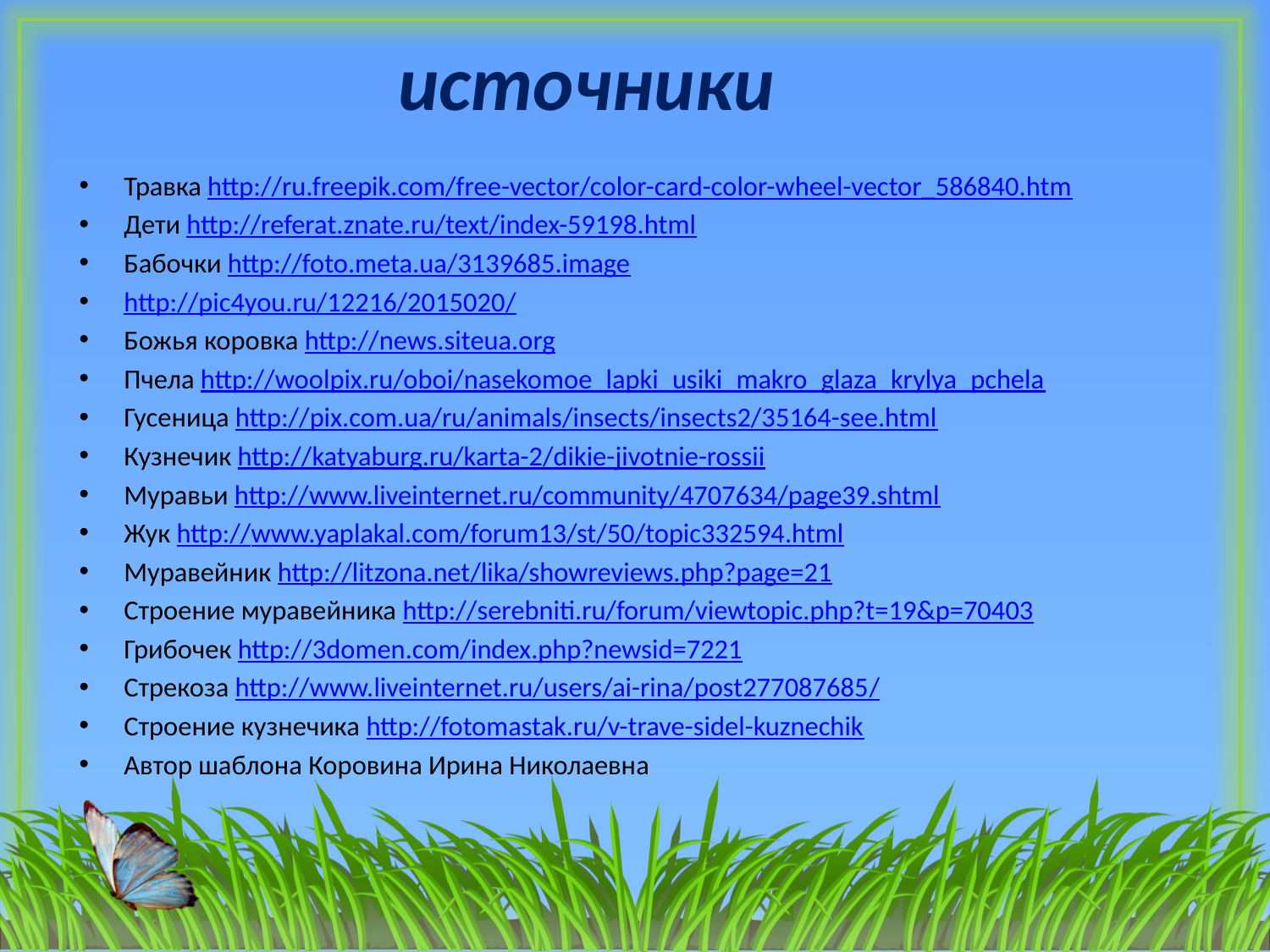

# источники
Травка http://ru.freepik.com/free-vector/color-card-color-wheel-vector_586840.htm
Дети http://referat.znate.ru/text/index-59198.html
Бабочки http://foto.meta.ua/3139685.image
http://pic4you.ru/12216/2015020/
Божья коровка http://news.siteua.org
Пчела http://woolpix.ru/oboi/nasekomoe_lapki_usiki_makro_glaza_krylya_pchela
Гусеница http://pix.com.ua/ru/animals/insects/insects2/35164-see.html
Кузнечик http://katyaburg.ru/karta-2/dikie-jivotnie-rossii
Муравьи http://www.liveinternet.ru/community/4707634/page39.shtml
Жук http://www.yaplakal.com/forum13/st/50/topic332594.html
Муравейник http://litzona.net/lika/showreviews.php?page=21
Строение муравейника http://serebniti.ru/forum/viewtopic.php?t=19&p=70403
Грибочек http://3domen.com/index.php?newsid=7221
Стрекоза http://www.liveinternet.ru/users/ai-rina/post277087685/
Строение кузнечика http://fotomastak.ru/v-trave-sidel-kuznechik
Автор шаблона Коровина Ирина Николаевна